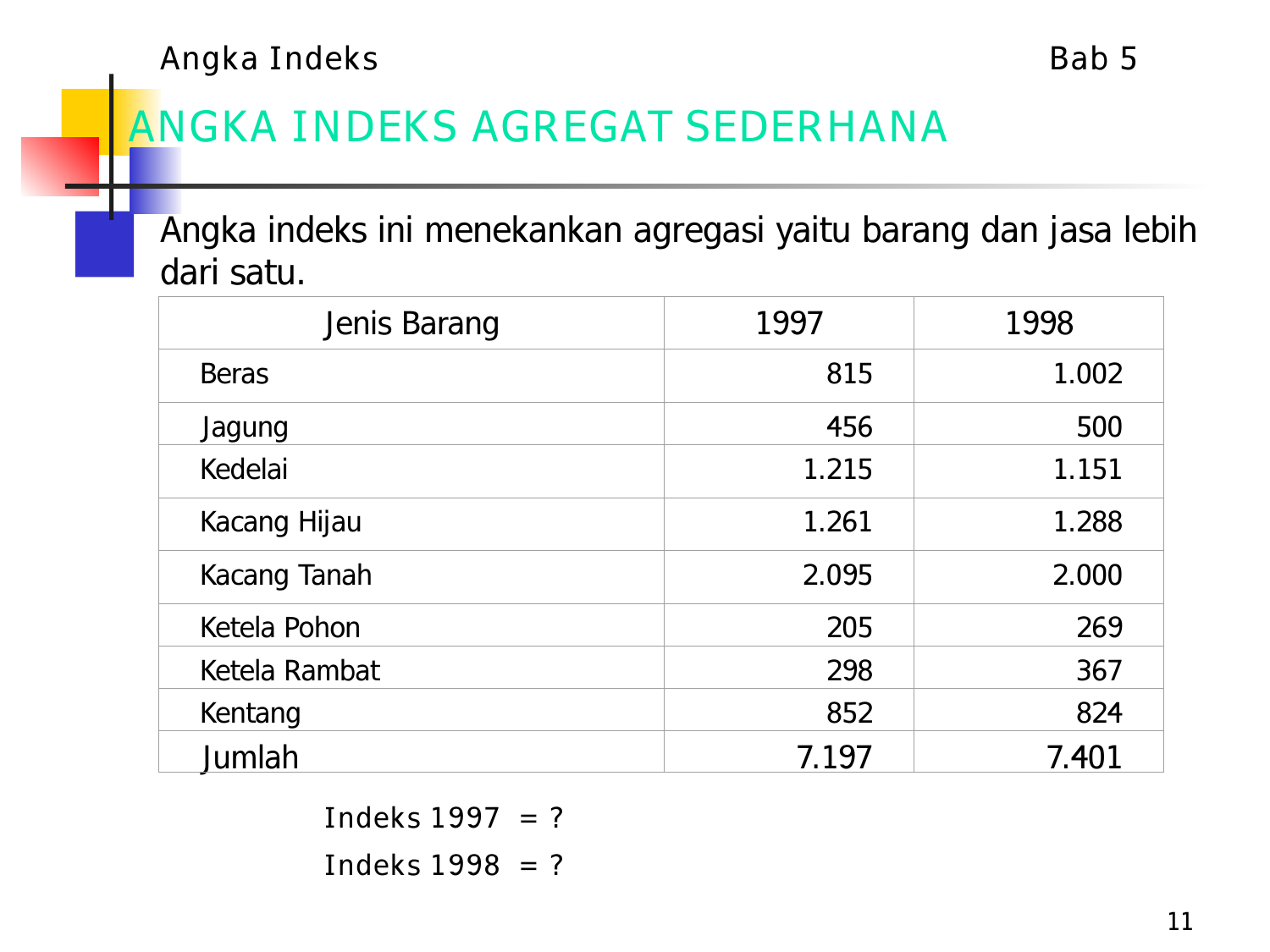

Angka Indeks						Bab 5
ANGKA INDEKS AGREGAT SEDERHANA
Angka indeks ini menekankan agregasi yaitu barang dan jasa lebih dari satu.

Jenis Barang

1997

1998

Beras

815

1.002

Jagung

456

500

Kedelai

1.215

1.151

Kacang Hijau

1.261

1.288

Kacang Tanah

2.095

2.000

Ketela Pohon

205

269

Ketela Rambat

298

367

Kentang

852

824

Jumlah

7.197

7.401

Indeks 1997  = ?
Indeks 1998  = ?
11